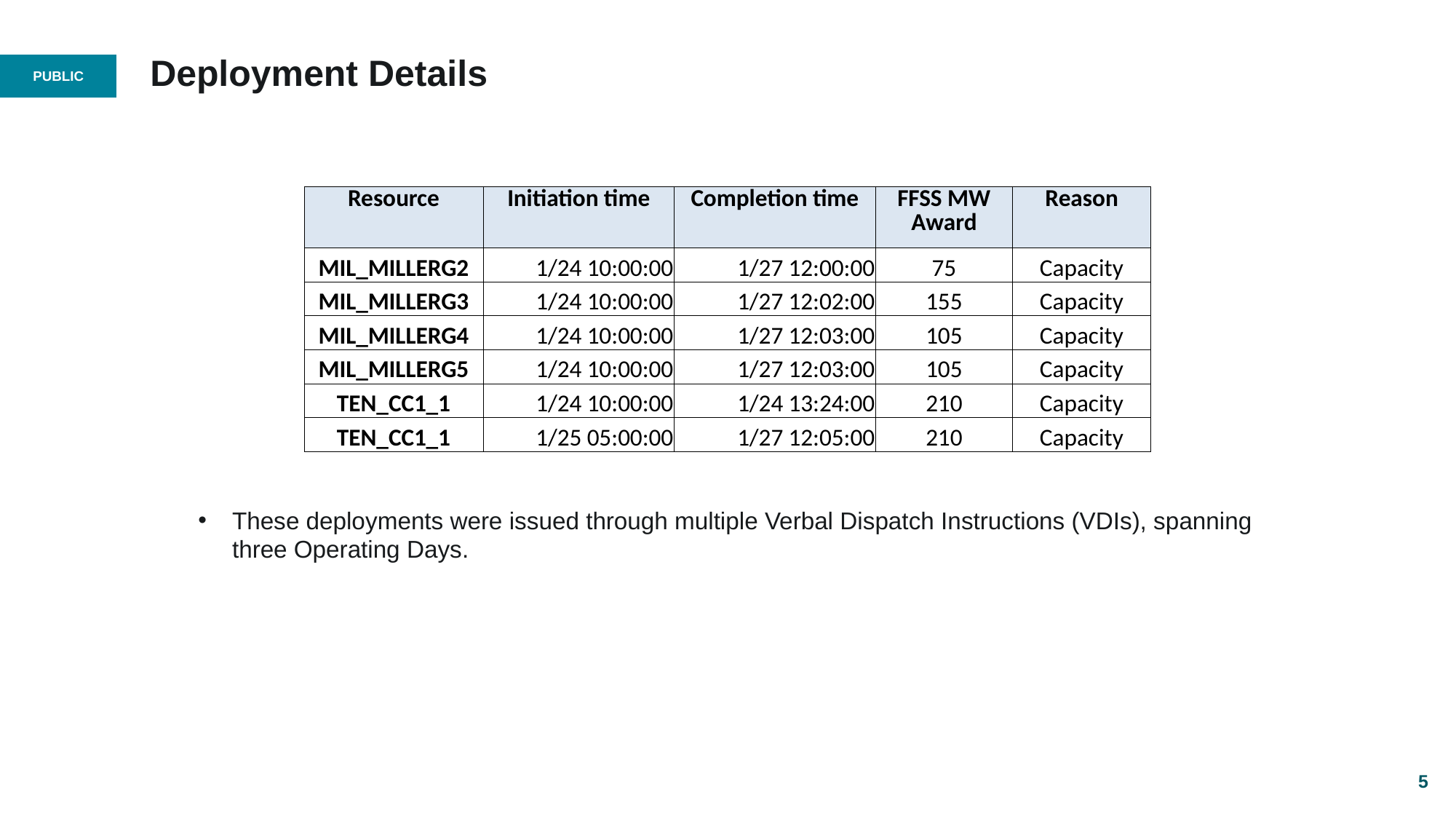

# Deployment Details
| Resource | Initiation time | Completion time | FFSS MW Award | Reason |
| --- | --- | --- | --- | --- |
| MIL\_MILLERG2 | 1/24 10:00:00 | 1/27 12:00:00 | 75 | Capacity |
| MIL\_MILLERG3 | 1/24 10:00:00 | 1/27 12:02:00 | 155 | Capacity |
| MIL\_MILLERG4 | 1/24 10:00:00 | 1/27 12:03:00 | 105 | Capacity |
| MIL\_MILLERG5 | 1/24 10:00:00 | 1/27 12:03:00 | 105 | Capacity |
| TEN\_CC1\_1 | 1/24 10:00:00 | 1/24 13:24:00 | 210 | Capacity |
| TEN\_CC1\_1 | 1/25 05:00:00 | 1/27 12:05:00 | 210 | Capacity |
These deployments were issued through multiple Verbal Dispatch Instructions (VDIs), spanning three Operating Days.
5